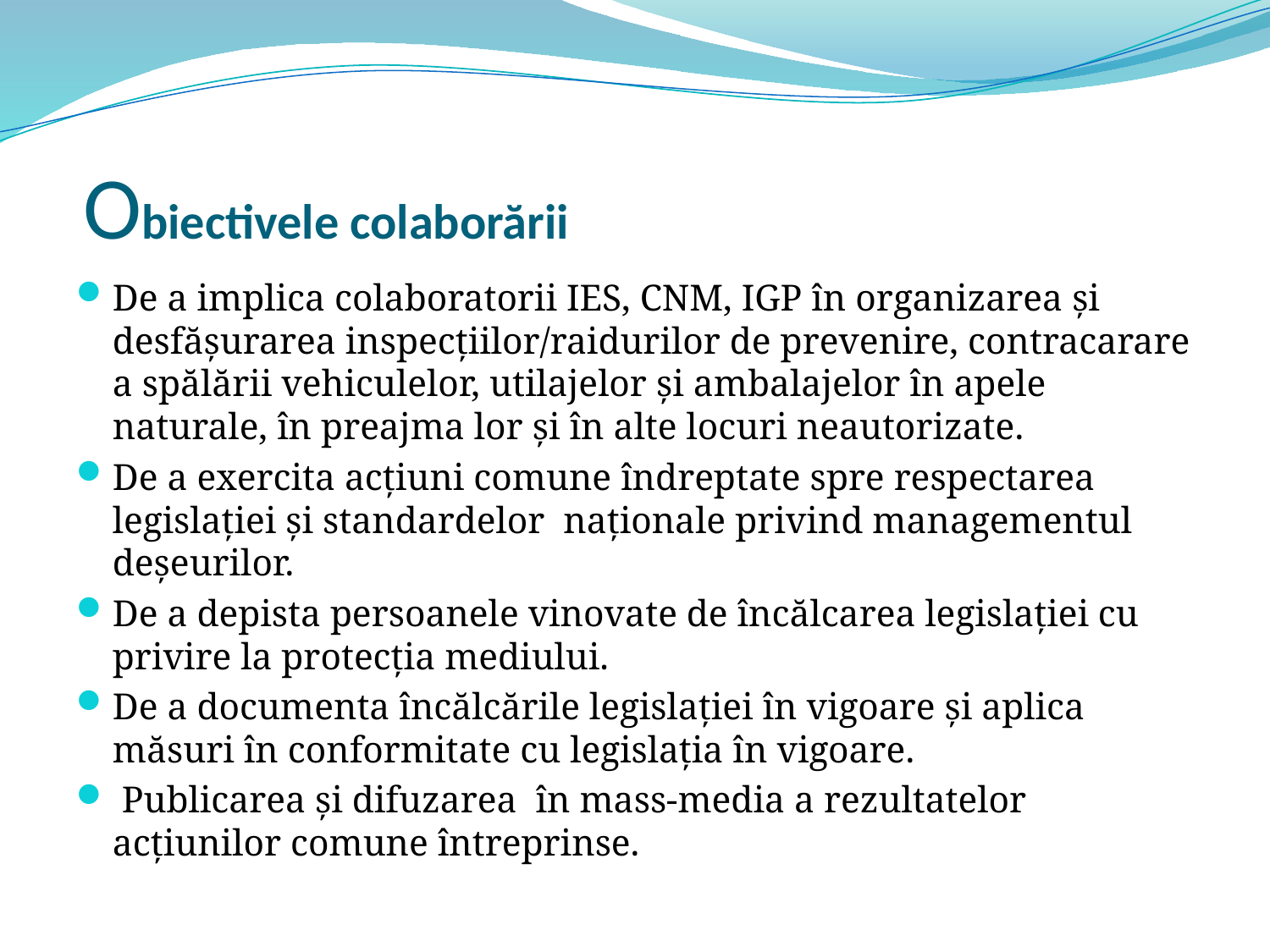

# Obiectivele colaborării
De a implica colaboratorii IES, CNM, IGP în organizarea și desfășurarea inspecțiilor/raidurilor de prevenire, contracarare a spălării vehiculelor, utilajelor şi ambalajelor în apele naturale, în preajma lor şi în alte locuri neautorizate.
De a exercita acțiuni comune îndreptate spre respectarea legislației și standardelor  naționale privind managementul deșeurilor.
De a depista persoanele vinovate de încălcarea legislației cu privire la protecția mediului.
De a documenta încălcările legislației în vigoare și aplica măsuri în conformitate cu legislația în vigoare.
 Publicarea și difuzarea  în mass-media a rezultatelor acțiunilor comune întreprinse.